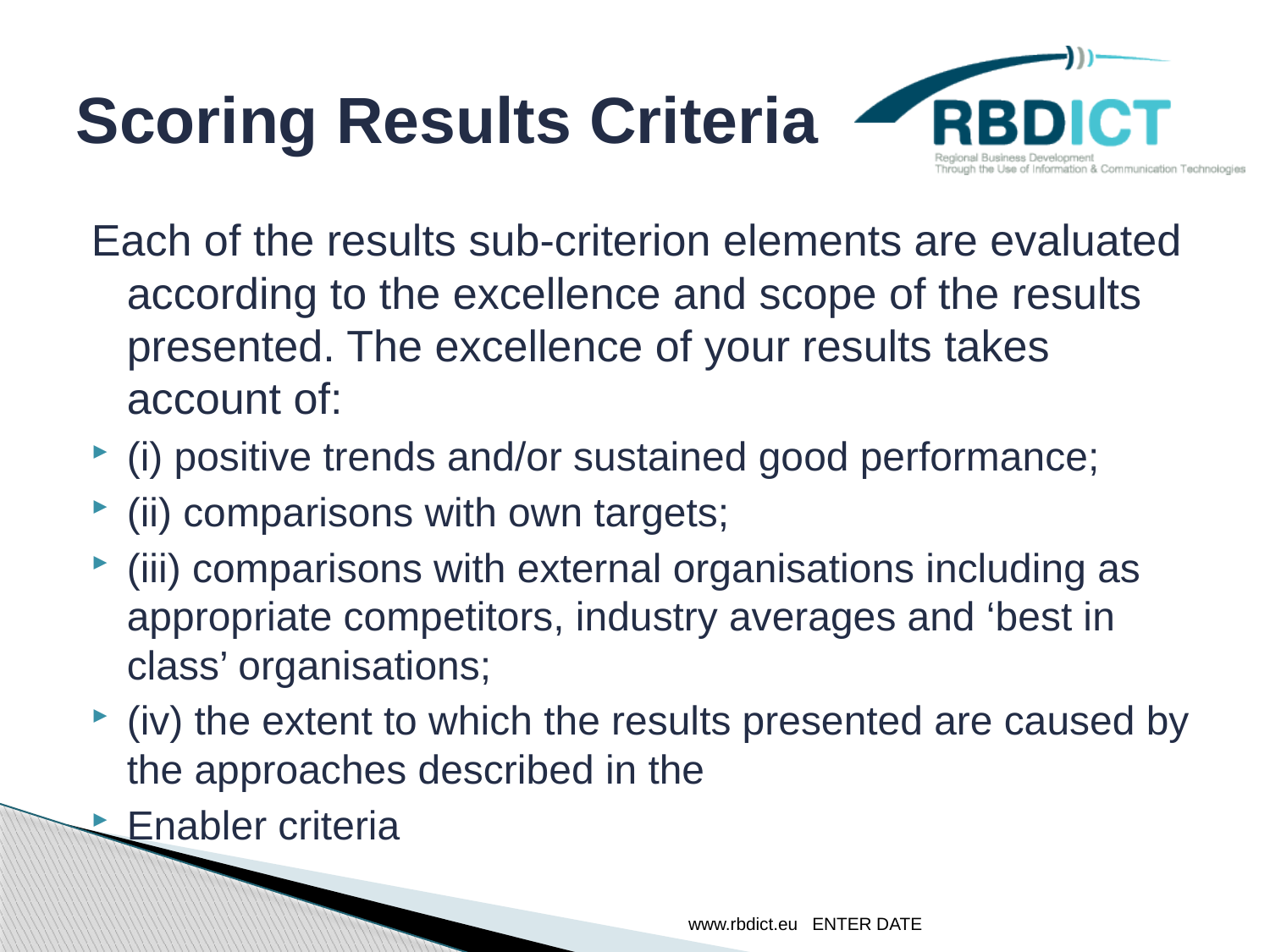

# Scoring Results Criteria
Each of the results sub-criterion elements are evaluated according to the excellence and scope of the results presented. The excellence of your results takes account of:
(i) positive trends and/or sustained good performance;
(ii) comparisons with own targets;
(iii) comparisons with external organisations including as appropriate competitors, industry averages and ‘best in class’ organisations;
(iv) the extent to which the results presented are caused by the approaches described in the
Enabler criteria
www.rbdict.eu   ENTER DATE